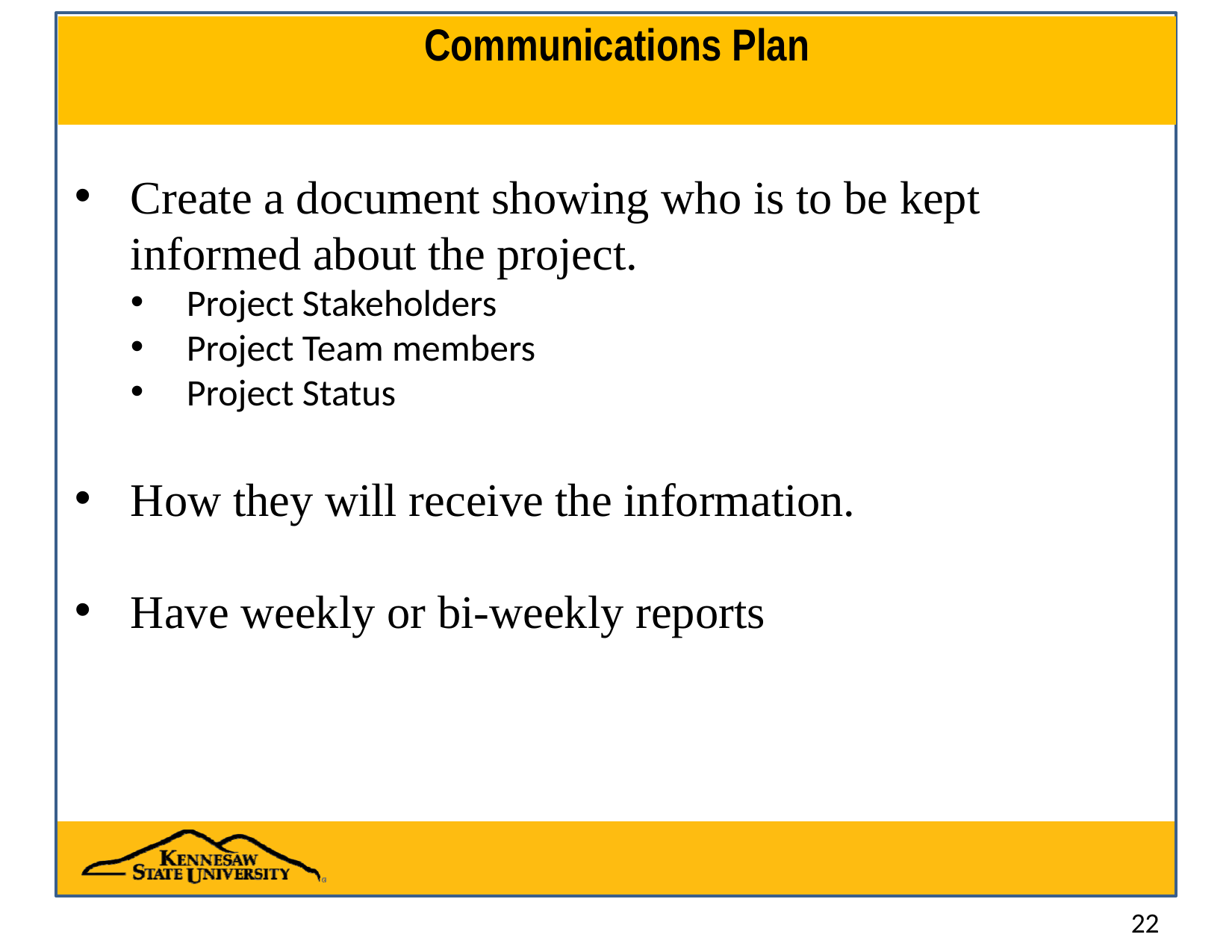

# Communications Plan
Create a document showing who is to be kept informed about the project.
Project Stakeholders
Project Team members
Project Status

How they will receive the information.

Have weekly or bi-weekly reports